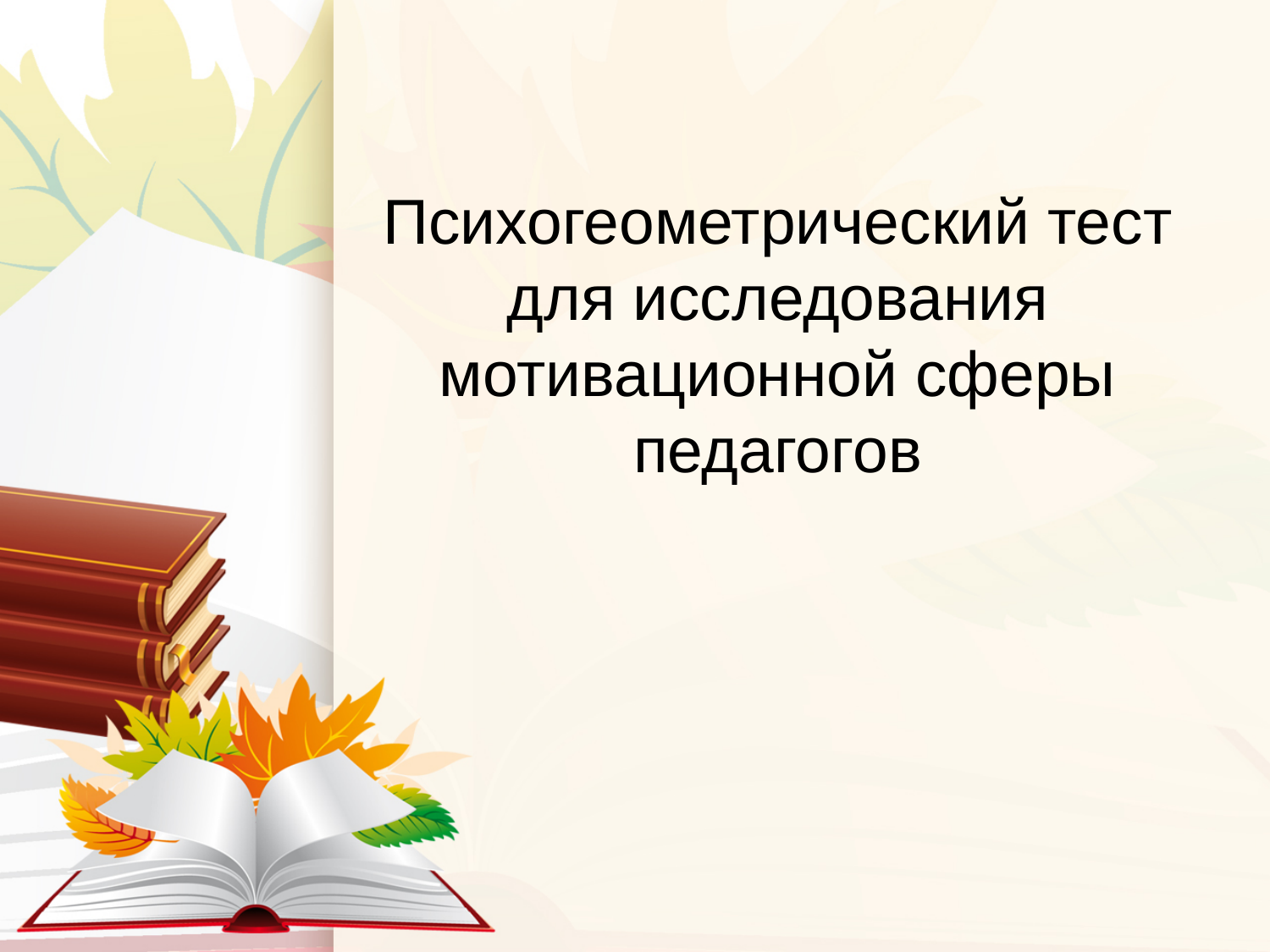

# Психогеометрический тест для исследования мотивационной сферы педагогов